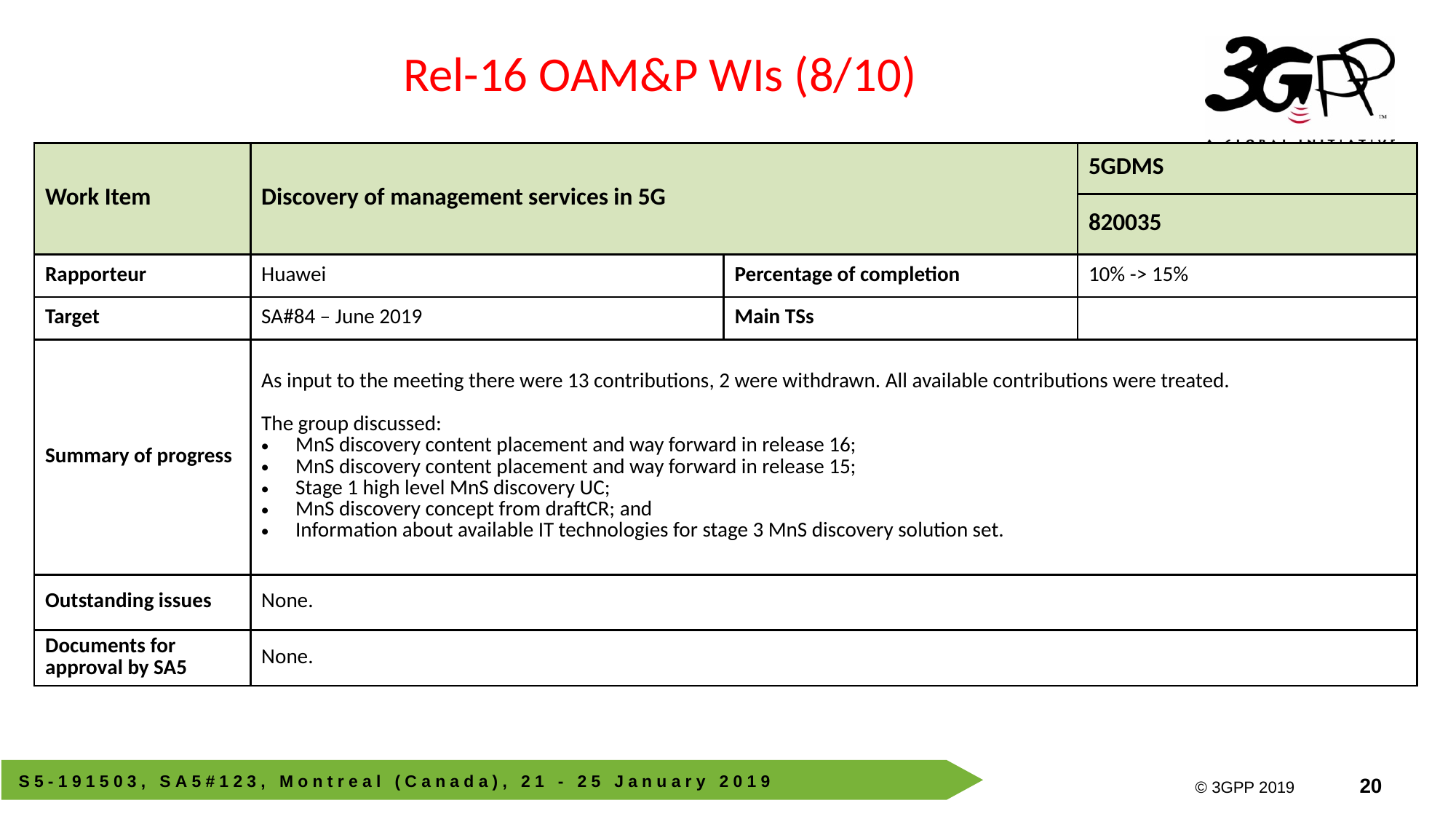

Rel-16 OAM&P WIs (8/10)
| Work Item | Discovery of management services in 5G |  | 5GDMS |
| --- | --- | --- | --- |
|  |  |  | 820035 |
| Rapporteur | Huawei | Percentage of completion | 10% -> 15% |
| Target | SA#84 – June 2019 | Main TSs |  |
| Summary of progress | As input to the meeting there were 13 contributions, 2 were withdrawn. All available contributions were treated. The group discussed: MnS discovery content placement and way forward in release 16; MnS discovery content placement and way forward in release 15; Stage 1 high level MnS discovery UC; MnS discovery concept from draftCR; and Information about available IT technologies for stage 3 MnS discovery solution set. |  |  |
| Outstanding issues | None. |  |  |
| Documents for approval by SA5 | None. |  |  |